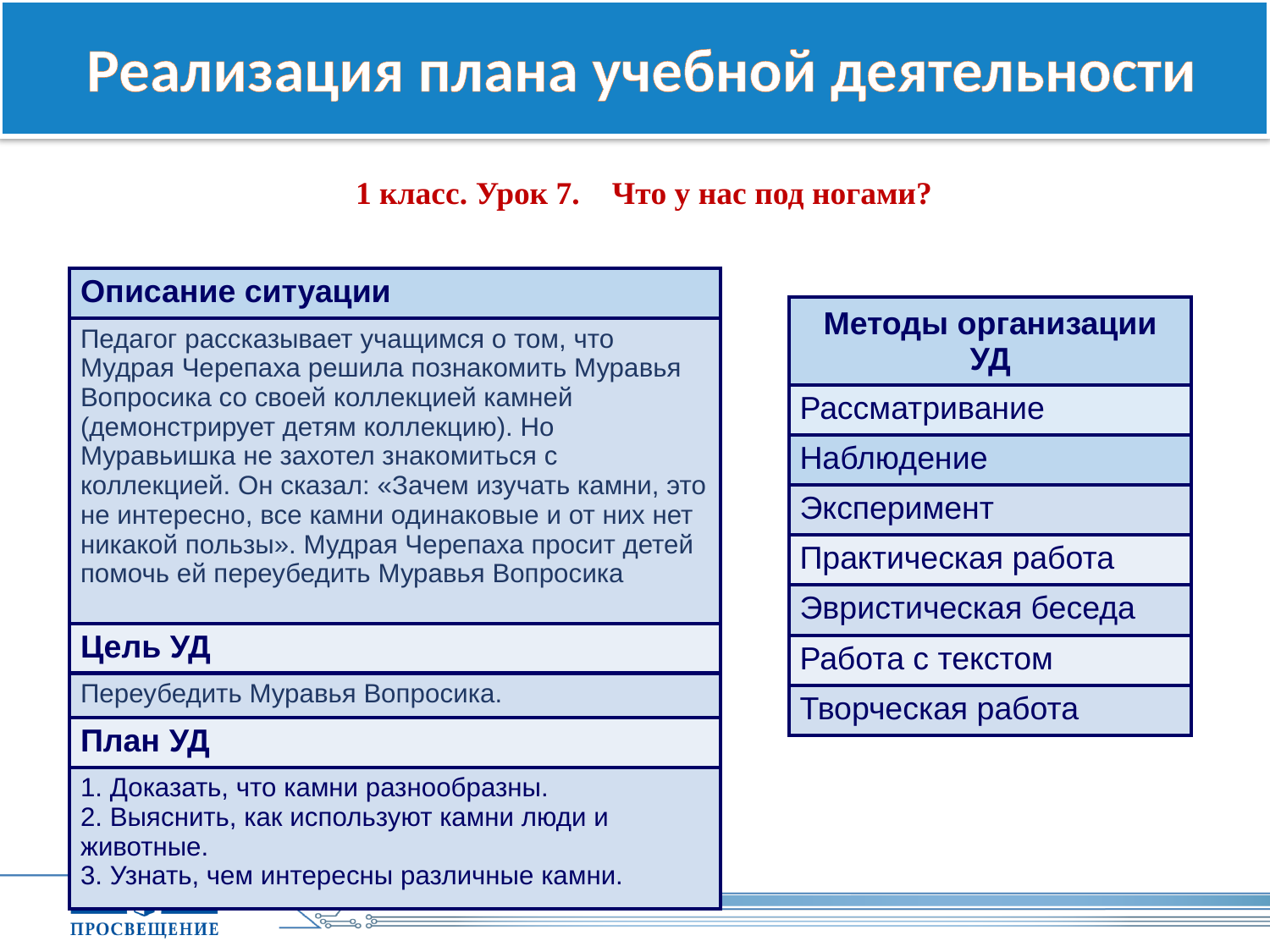

Реализация плана учебной деятельности

1 класс. Урок 7.    Что у нас под ногами?
| Описание ситуации |
| --- |
| Педагог рассказывает учащимся о том, что Мудрая Черепаха решила познакомить Муравья Вопросика со своей коллекцией камней (демонстрирует детям коллекцию). Но Муравьишка не захотел знакомиться с коллекцией. Он сказал: «Зачем изучать камни, это не интересно, все камни одинаковые и от них нет никакой пользы». Мудрая Черепаха просит детей помочь ей переубедить Муравья Вопросика |
| Цель УД |
| Переубедить Муравья Вопросика. |
| План УД |
| 1. Доказать, что камни разнообразны. 2. Выяснить, как используют камни люди и животные. 3. Узнать, чем интересны различные камни. |
| Методы организации УД |
| --- |
| Рассматривание |
| Наблюдение |
| Эксперимент |
| Практическая работа |
| Эвристическая беседа |
| Работа с текстом |
| Творческая работа |